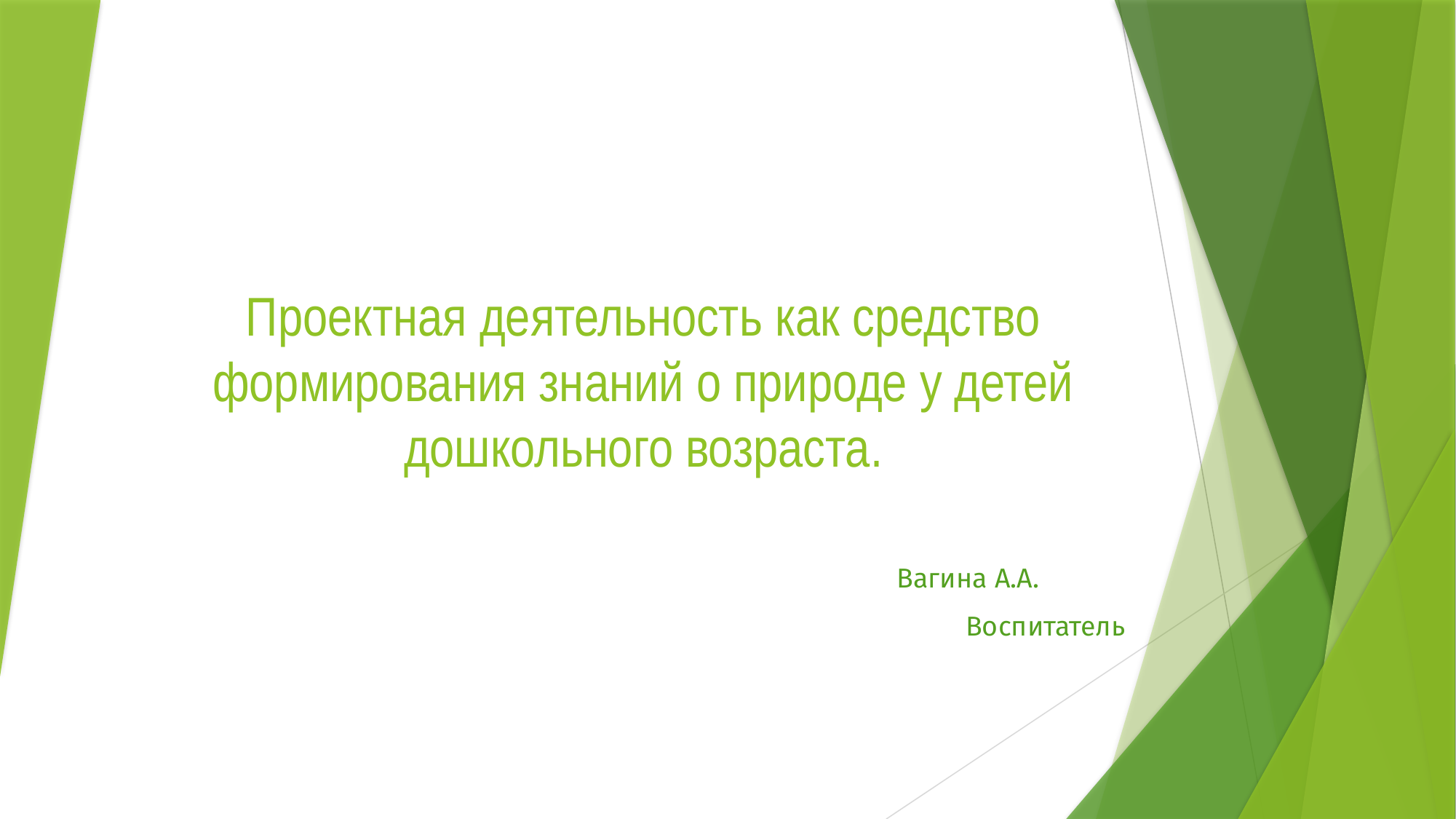

# Проектная деятельность как средство формирования знаний о природе у детей дошкольного возраста.
                                                                                            Вагина А.А.
Воспитатель